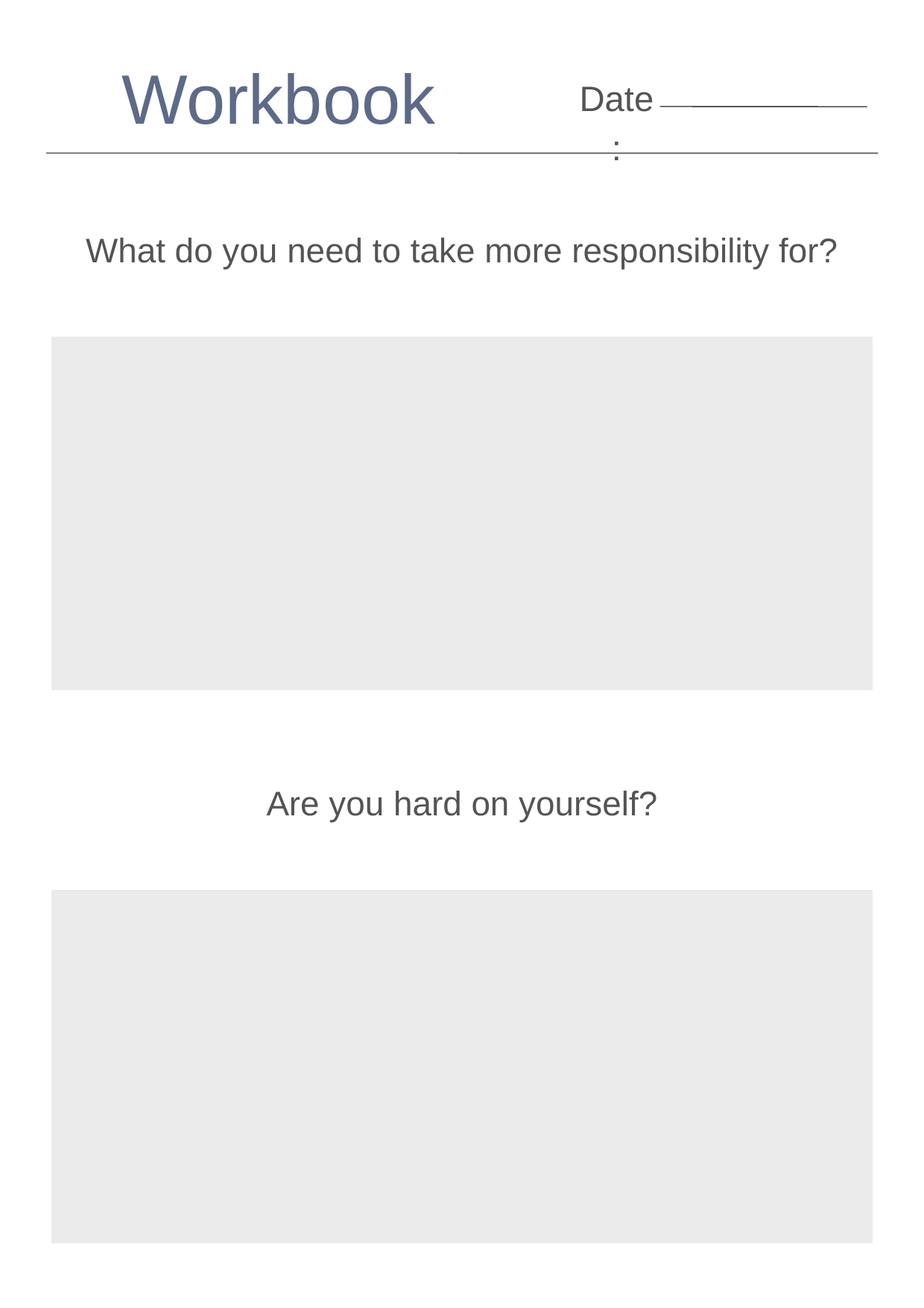

Workbook
Date:

What do you need to take more responsibility for?

Are you hard on yourself?